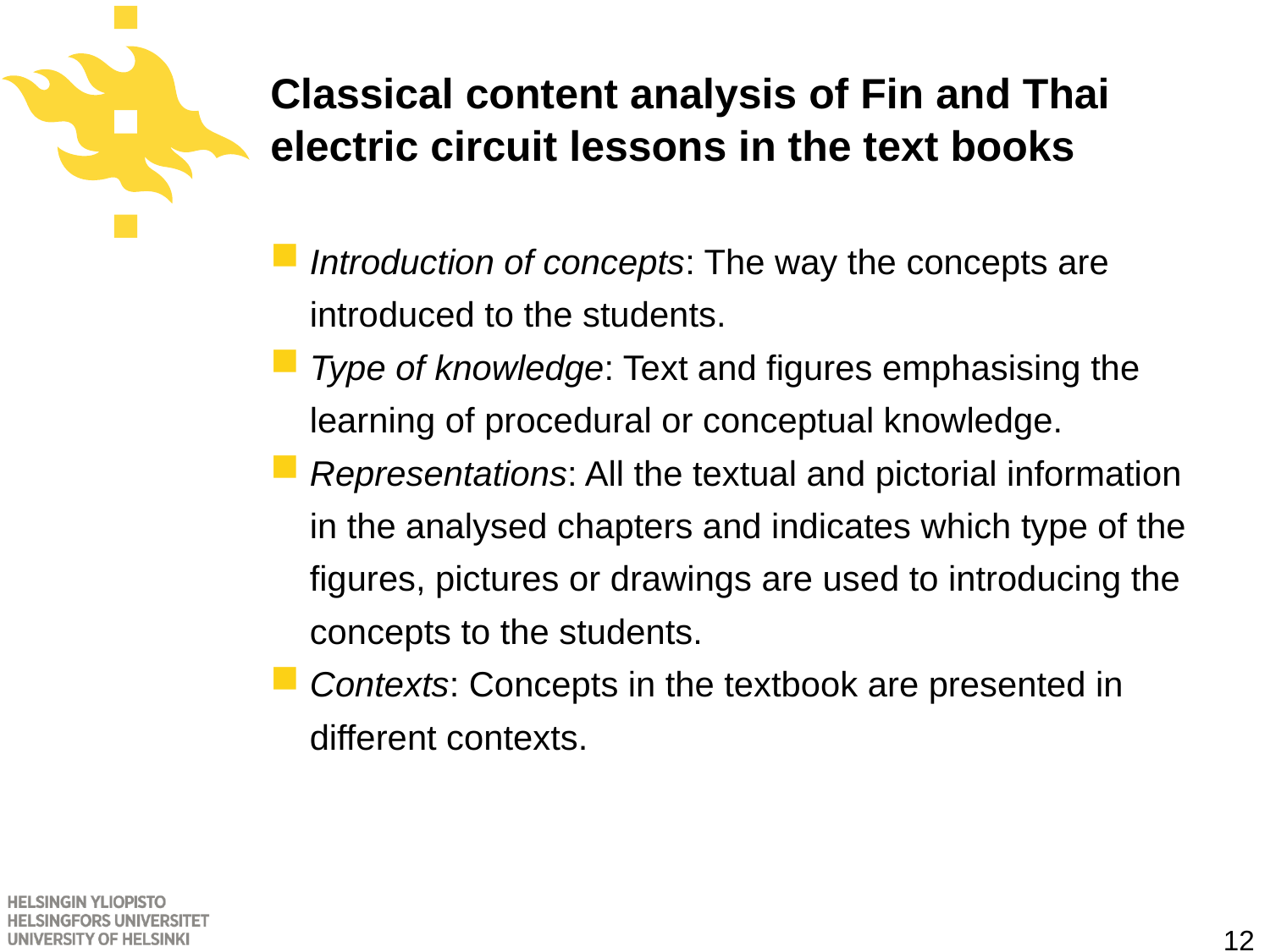

# Classical content analysis of Fin and Thai electric circuit lessons in the text books
Introduction of concepts: The way the concepts are introduced to the students.
Type of knowledge: Text and figures emphasising the learning of procedural or conceptual knowledge.
Representations: All the textual and pictorial information in the analysed chapters and indicates which type of the figures, pictures or drawings are used to introducing the concepts to the students.
Contexts: Concepts in the textbook are presented in different contexts.

12